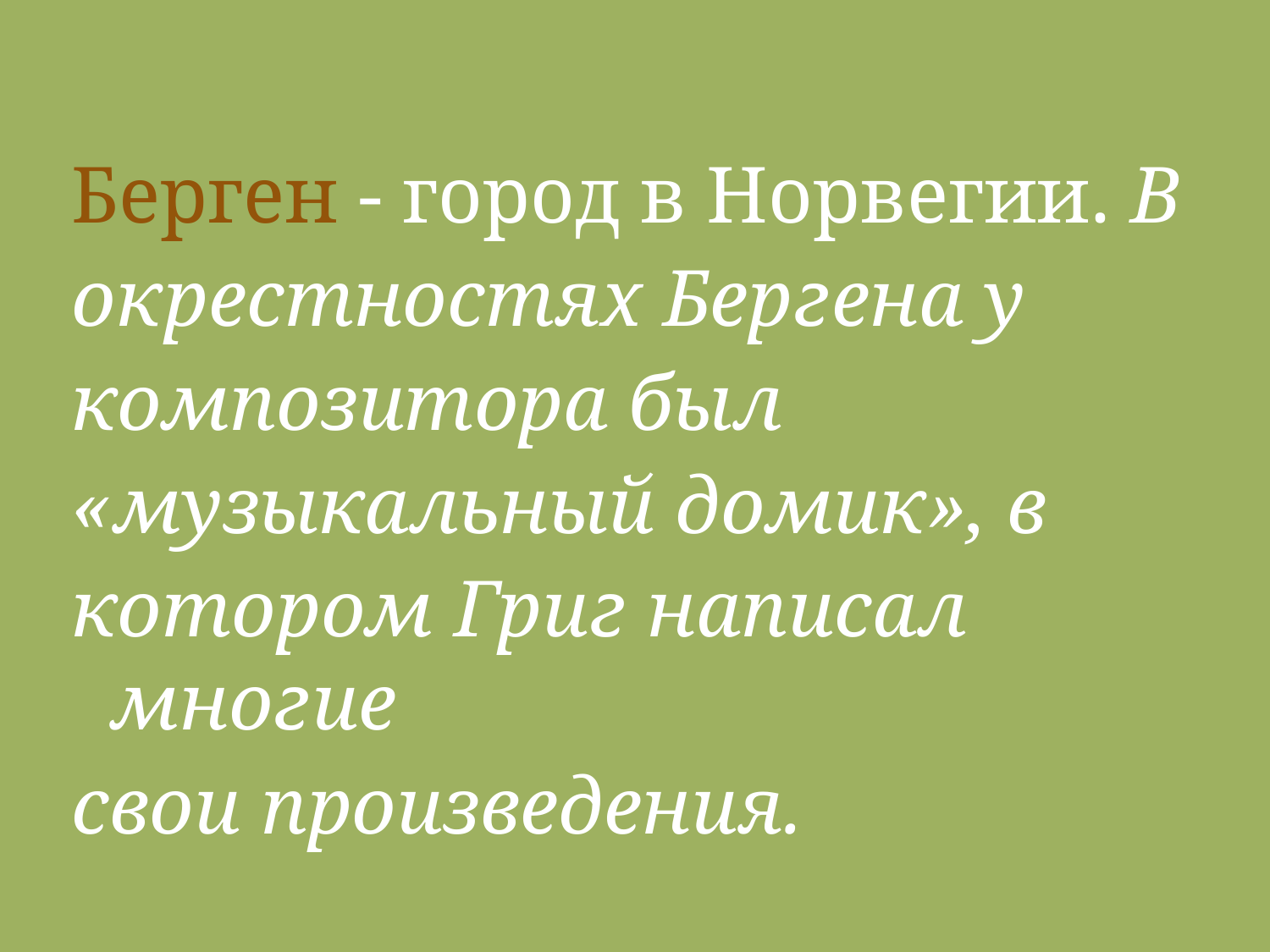

#
Берген - город в Норвегии. В
окрестностях Бергена у
композитора был
«музыкальный домик», в
котором Григ написал многие
свои произведения.